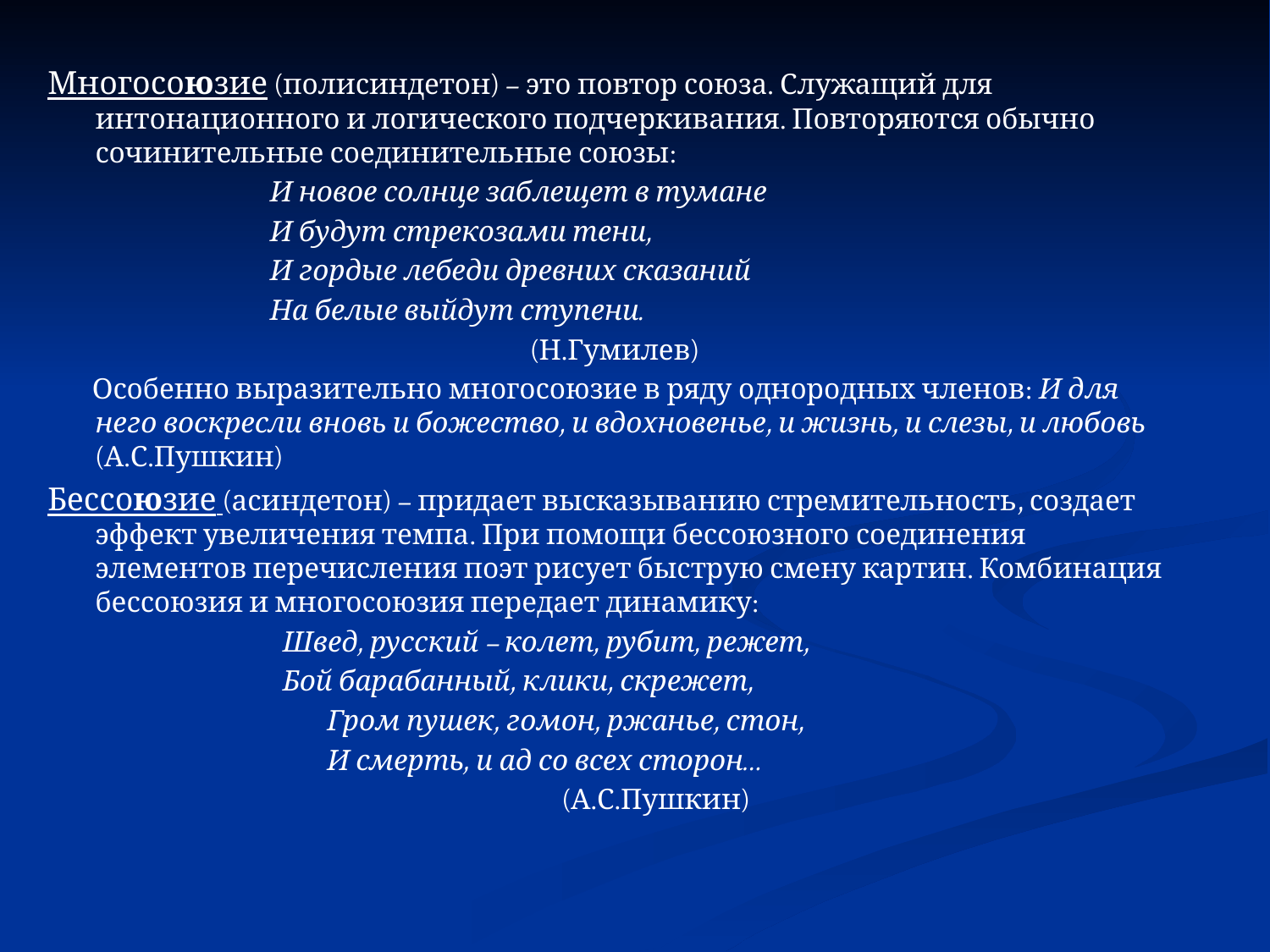

Многосоюзие (полисиндетон) – это повтор союза. Служащий для интонационного и логического подчеркивания. Повторяются обычно сочинительные соединительные союзы:
                                   И новое солнце заблещет в тумане
                                   И будут стрекозами тени,
                                   И гордые лебеди древних сказаний
                                   На белые выйдут ступени.
                                                                            (Н.Гумилев)
       Особенно выразительно многосоюзие в ряду однородных членов: И для него воскресли вновь и божество, и вдохновенье, и жизнь, и слезы, и любовь (А.С.Пушкин)
Бессоюзие (асиндетон) – придает высказыванию стремительность, создает эффект увеличения темпа. При помощи бессоюзного соединения элементов перечисления поэт рисует быструю смену картин. Комбинация бессоюзия и многосоюзия передает динамику:
                                     Швед, русский – колет, рубит, режет,
                                     Бой барабанный, клики, скрежет,
                                            Гром пушек, гомон, ржанье, стон,
                                            И смерть, и ад со всех сторон…
                                                                                 (А.С.Пушкин)